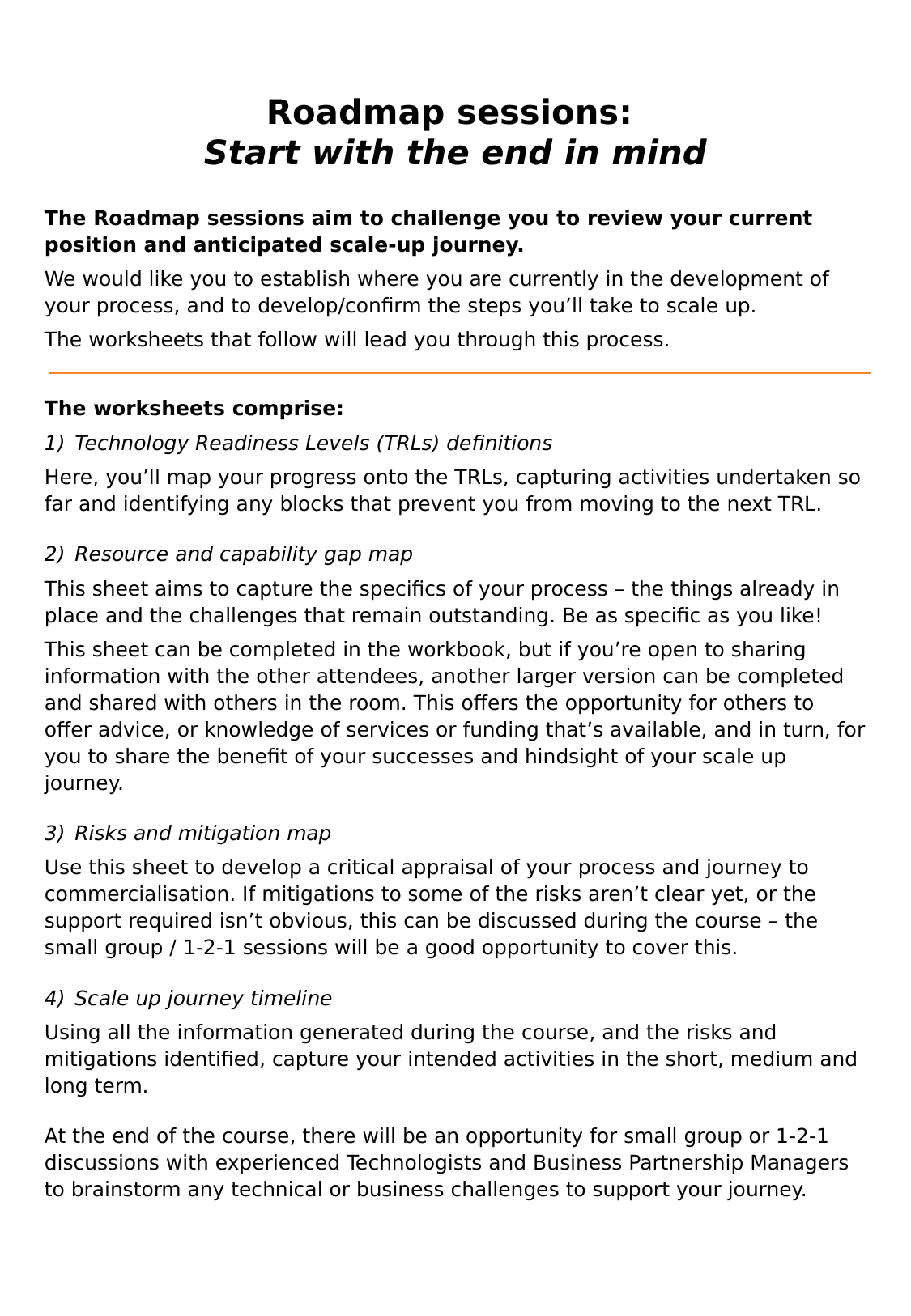

# Roadmap sessions: Start with the end in mind
The Roadmap sessions aim to challenge you to review your current position and anticipated scale-up journey.
We would like you to establish where you are currently in the development of your process, and to develop/confirm the steps you’ll take to scale up.
The worksheets that follow will lead you through this process.
The worksheets comprise:
Technology Readiness Levels (TRLs) definitions
Here, you’ll map your progress onto the TRLs, capturing activities undertaken so far and identifying any blocks that prevent you from moving to the next TRL.

Resource and capability gap map
This sheet aims to capture the specifics of your process – the things already in place and the challenges that remain outstanding. Be as specific as you like!
This sheet can be completed in the workbook, but if you’re open to sharing information with the other attendees, another larger version can be completed and shared with others in the room. This offers the opportunity for others to offer advice, or knowledge of services or funding that’s available, and in turn, for you to share the benefit of your successes and hindsight of your scale up journey.

Risks and mitigation map
Use this sheet to develop a critical appraisal of your process and journey to commercialisation. If mitigations to some of the risks aren’t clear yet, or the support required isn’t obvious, this can be discussed during the course – the small group / 1-2-1 sessions will be a good opportunity to cover this.

Scale up journey timeline
Using all the information generated during the course, and the risks and mitigations identified, capture your intended activities in the short, medium and long term.

At the end of the course, there will be an opportunity for small group or 1-2-1 discussions with experienced Technologists and Business Partnership Managers to brainstorm any technical or business challenges to support your journey.